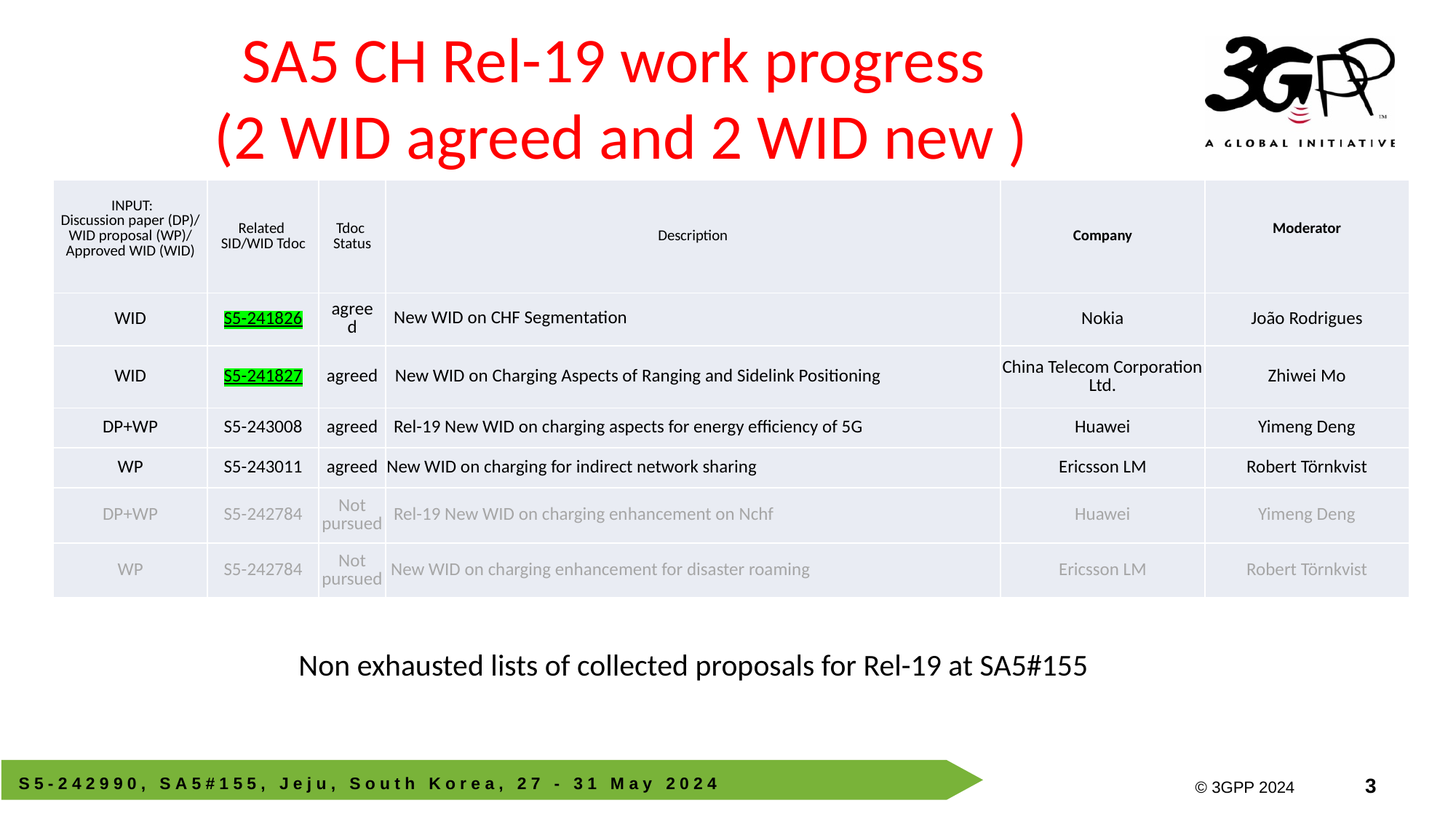

# SA5 CH Rel-19 work progress (2 WID agreed and 2 WID new )
| INPUT: Discussion paper (DP)/ WID proposal (WP)/ Approved WID (WID) | Related SID/WID Tdoc | Tdoc Status | Description | Company | Moderator |
| --- | --- | --- | --- | --- | --- |
| WID | S5-241826 | agreed | New WID on CHF Segmentation | Nokia | João Rodrigues |
| WID | S5-241827 | agreed | New WID on Charging Aspects of Ranging and Sidelink Positioning | China Telecom Corporation Ltd. | Zhiwei Mo |
| DP+WP | S5-243008 | agreed | Rel-19 New WID on charging aspects for energy efficiency of 5G | Huawei | Yimeng Deng |
| WP | S5-243011 | agreed | New WID on charging for indirect network sharing | Ericsson LM | Robert Törnkvist |
| DP+WP | S5-242784 | Not pursued | Rel-19 New WID on charging enhancement on Nchf | Huawei | Yimeng Deng |
| WP | S5-242784 | Not pursued | New WID on charging enhancement for disaster roaming | Ericsson LM | Robert Törnkvist |
Non exhausted lists of collected proposals for Rel-19 at SA5#155